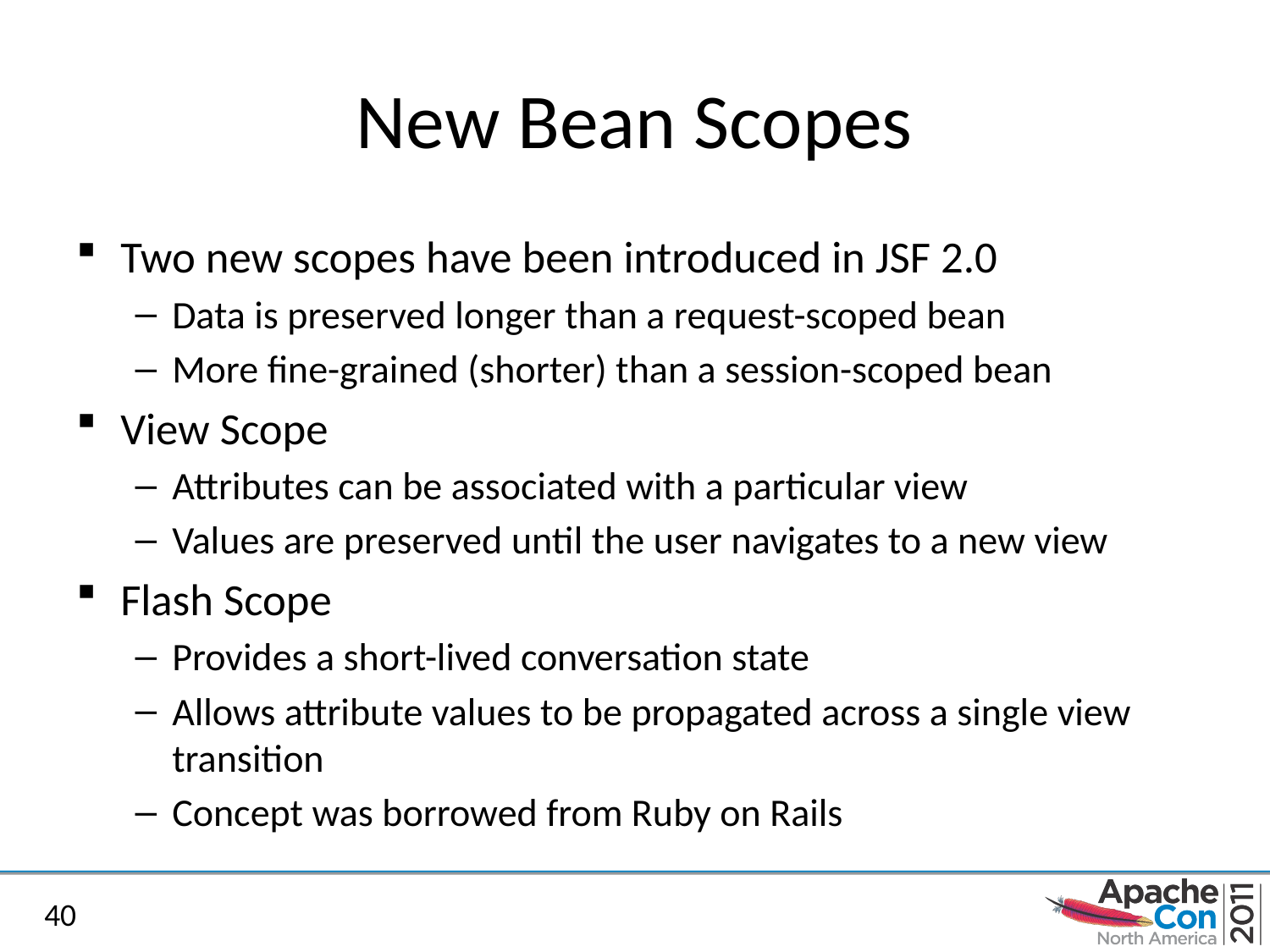

# New Bean Scopes
Two new scopes have been introduced in JSF 2.0
Data is preserved longer than a request-scoped bean
More fine-grained (shorter) than a session-scoped bean
View Scope
Attributes can be associated with a particular view
Values are preserved until the user navigates to a new view
Flash Scope
Provides a short-lived conversation state
Allows attribute values to be propagated across a single view transition
Concept was borrowed from Ruby on Rails